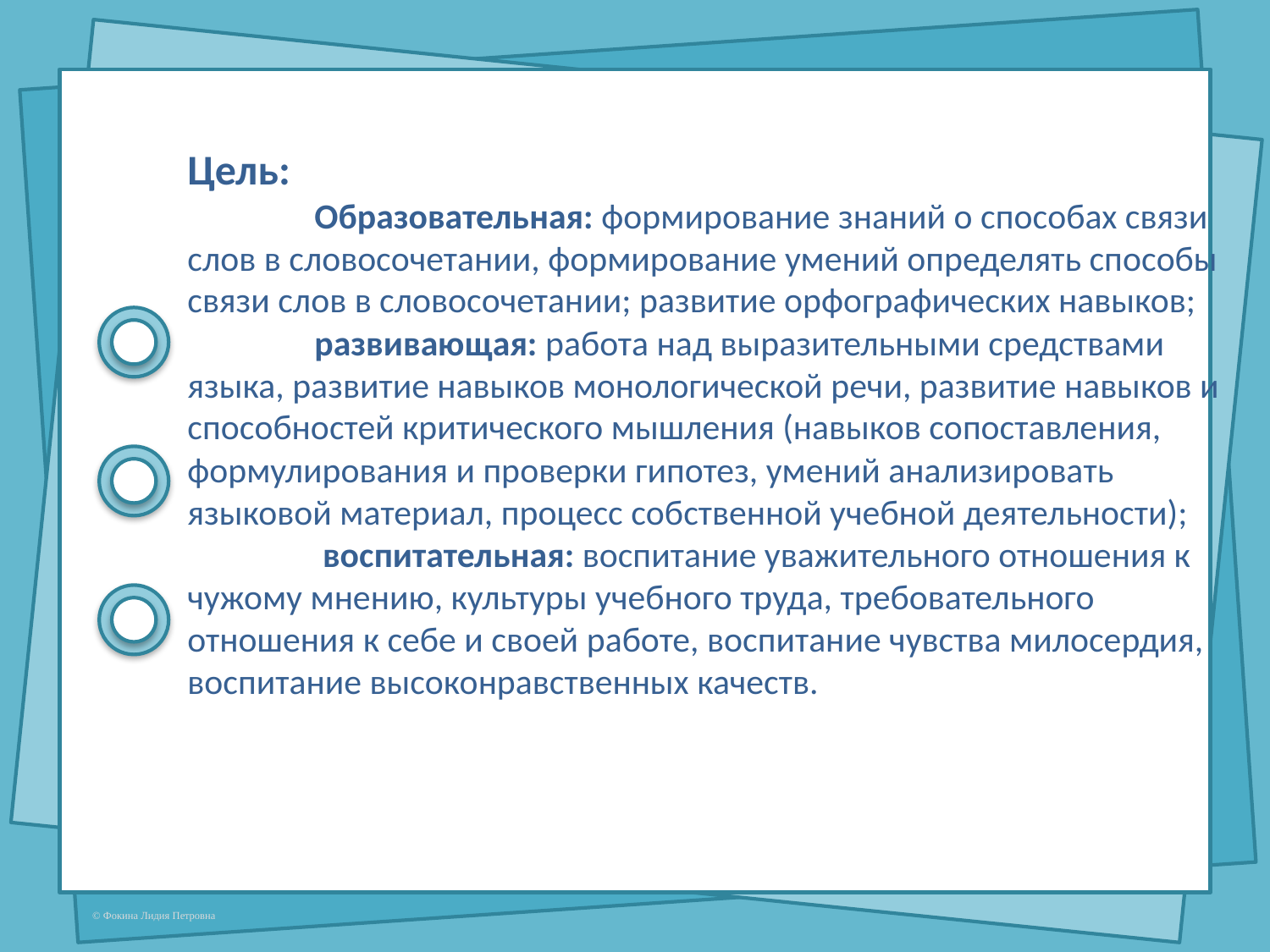

Цель:
	Образовательная: формирование знаний о способах связи слов в словосочетании, формирование умений определять способы связи слов в словосочетании; развитие орфографических навыков;
	развивающая: работа над выразительными средствами языка, развитие навыков монологической речи, развитие навыков и способностей критического мышления (навыков сопоставления, формулирования и проверки гипотез, умений анализировать языковой материал, процесс собственной учебной деятельности);
	 воспитательная: воспитание уважительного отношения к чужому мнению, культуры учебного труда, требовательного отношения к себе и своей работе, воспитание чувства милосердия, воспитание высоконравственных качеств.